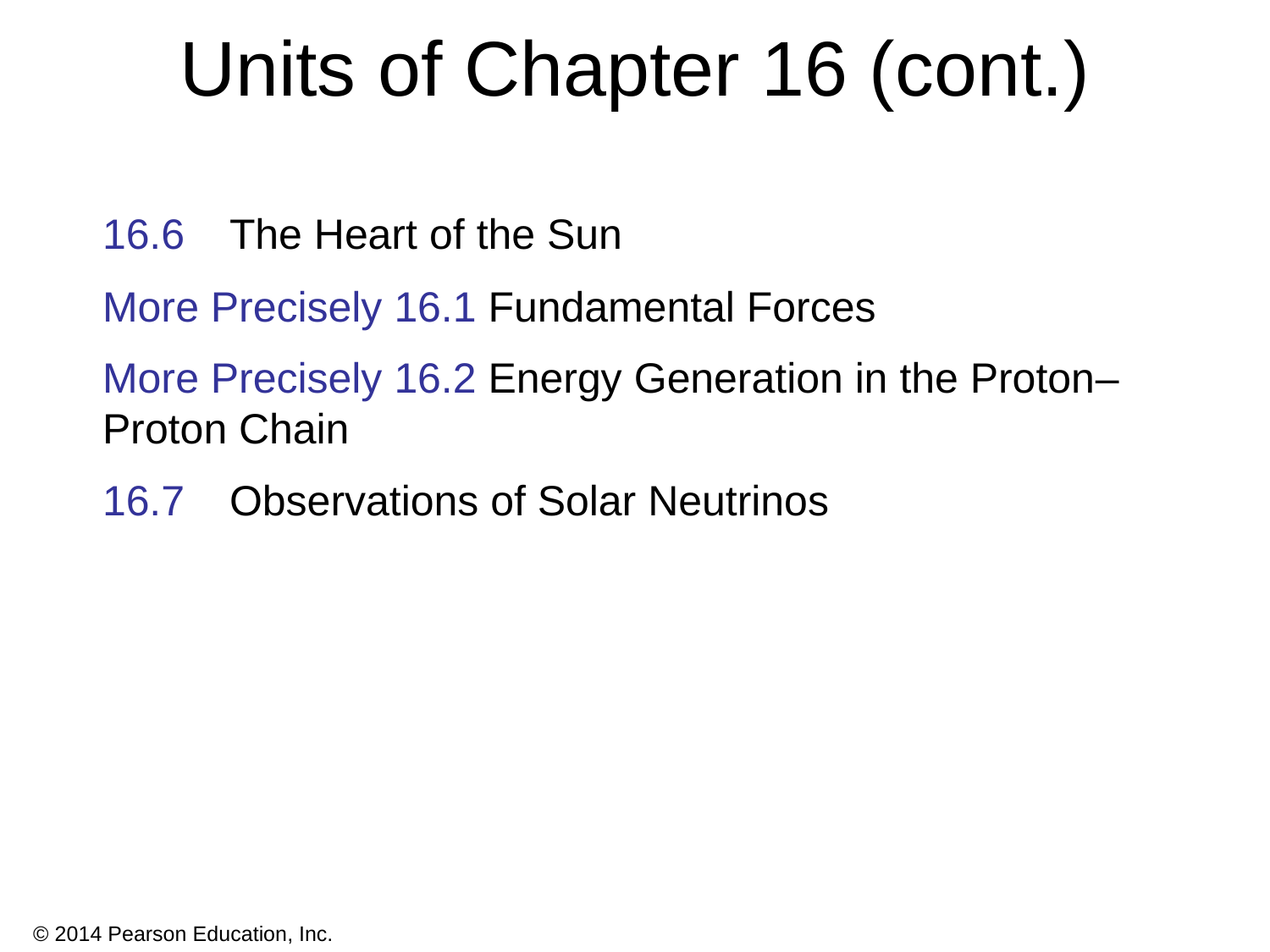

# Units of Chapter 16 (cont.)
16.6	The Heart of the Sun
More Precisely 16.1 Fundamental Forces
More Precisely 16.2 Energy Generation in the Proton–Proton Chain
16.7	Observations of Solar Neutrinos